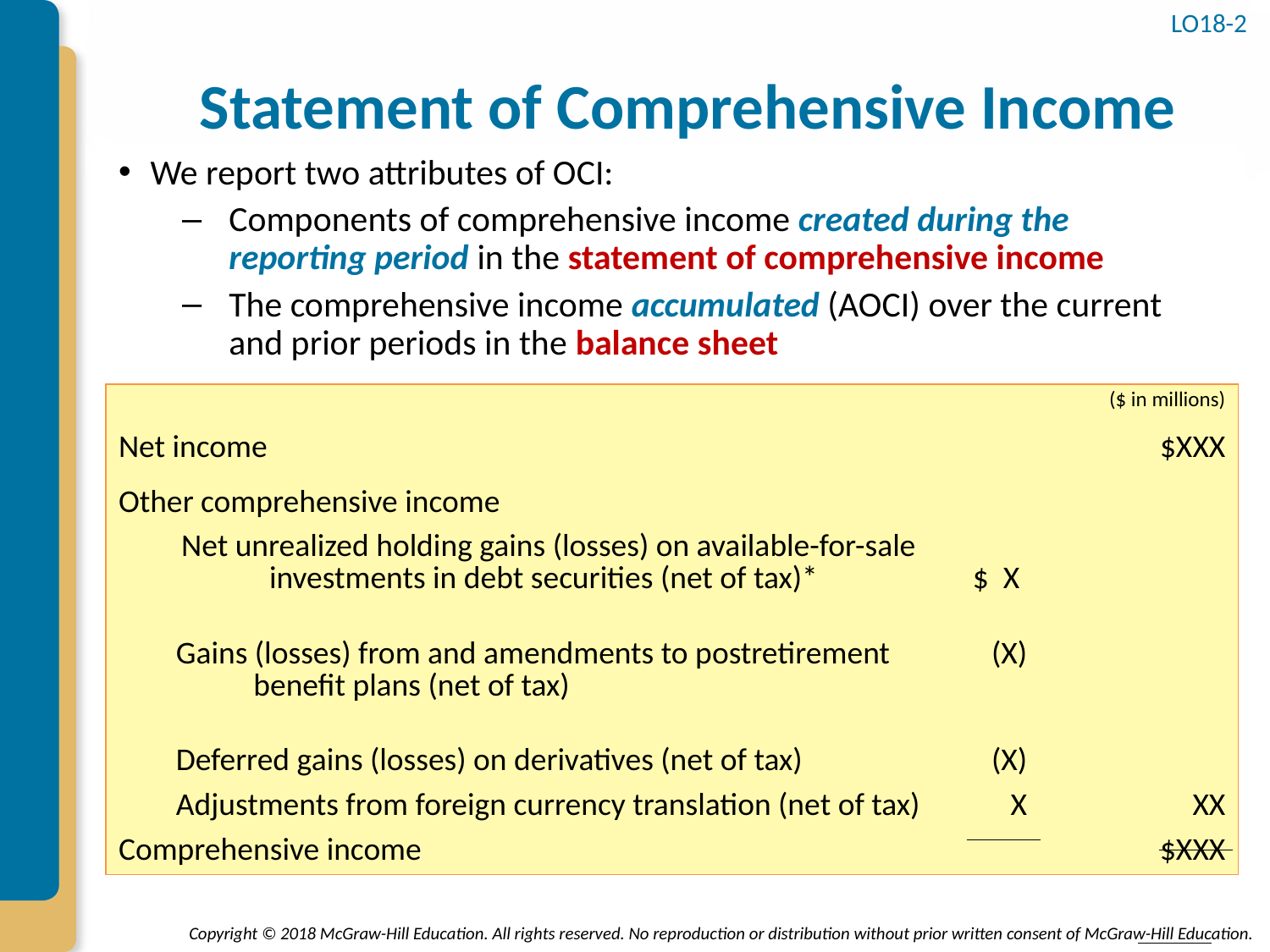

# Statement of Comprehensive Income
LO18-2
We report two attributes of OCI:
Components of comprehensive income created during the reporting period in the statement of comprehensive income
The comprehensive income accumulated (AOCI) over the current and prior periods in the balance sheet
|  |  | ($ in millions) |
| --- | --- | --- |
| Net income |  | $XXX |
| Other comprehensive income |  |  |
| Net unrealized holding gains (losses) on available-for-sale investments in debt securities (net of tax)\* | $ X |  |
| Gains (losses) from and amendments to postretirement benefit plans (net of tax) | (X) |  |
| Deferred gains (losses) on derivatives (net of tax) | (X) |  |
| Adjustments from foreign currency translation (net of tax) | X | XX |
| Comprehensive income |  | $XXX |